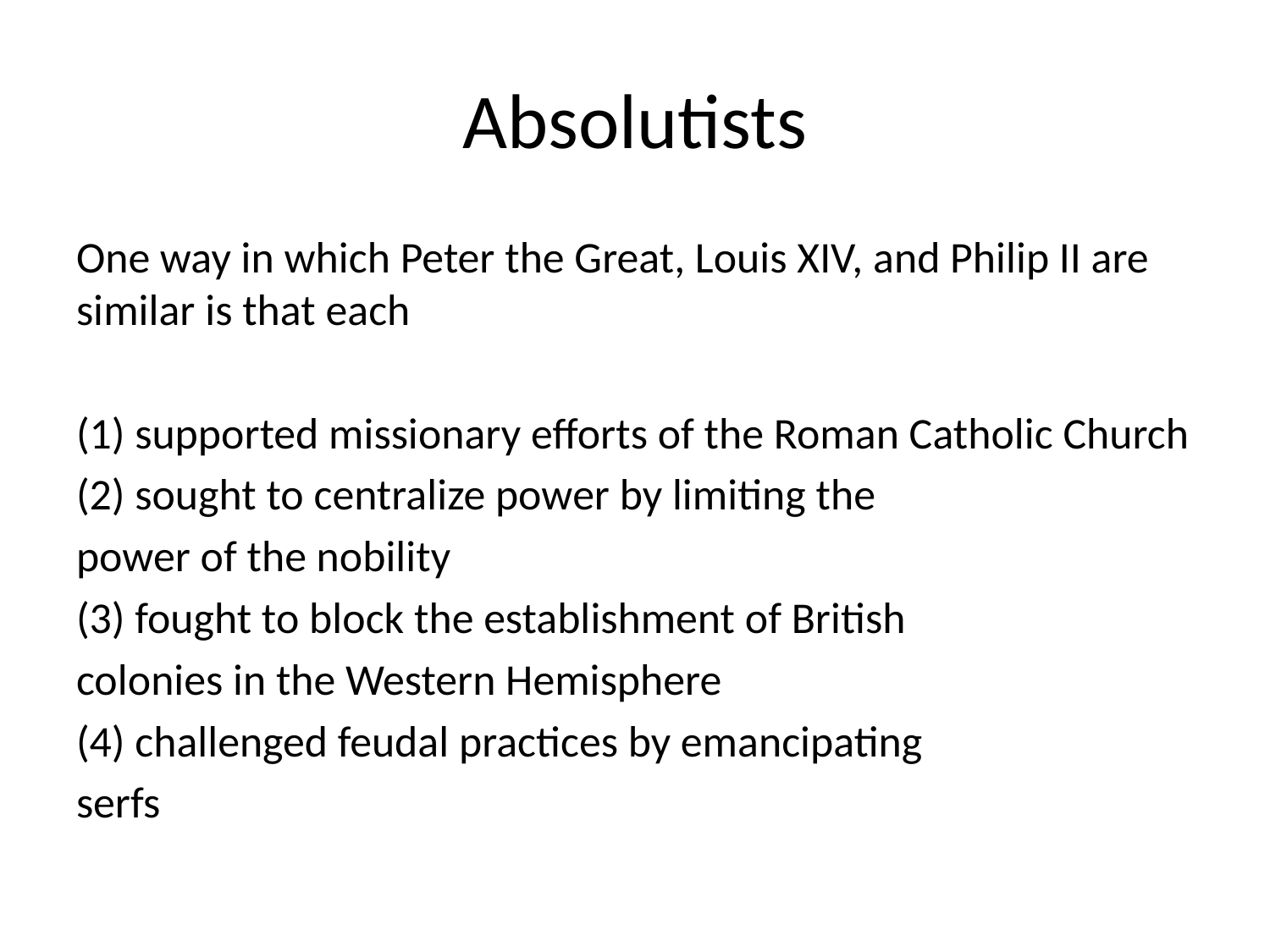

# Absolutists
One way in which Peter the Great, Louis XIV, and Philip II are similar is that each

(1) supported missionary efforts of the Roman Catholic Church
(2) sought to centralize power by limiting the
power of the nobility
(3) fought to block the establishment of British
colonies in the Western Hemisphere
(4) challenged feudal practices by emancipating
serfs